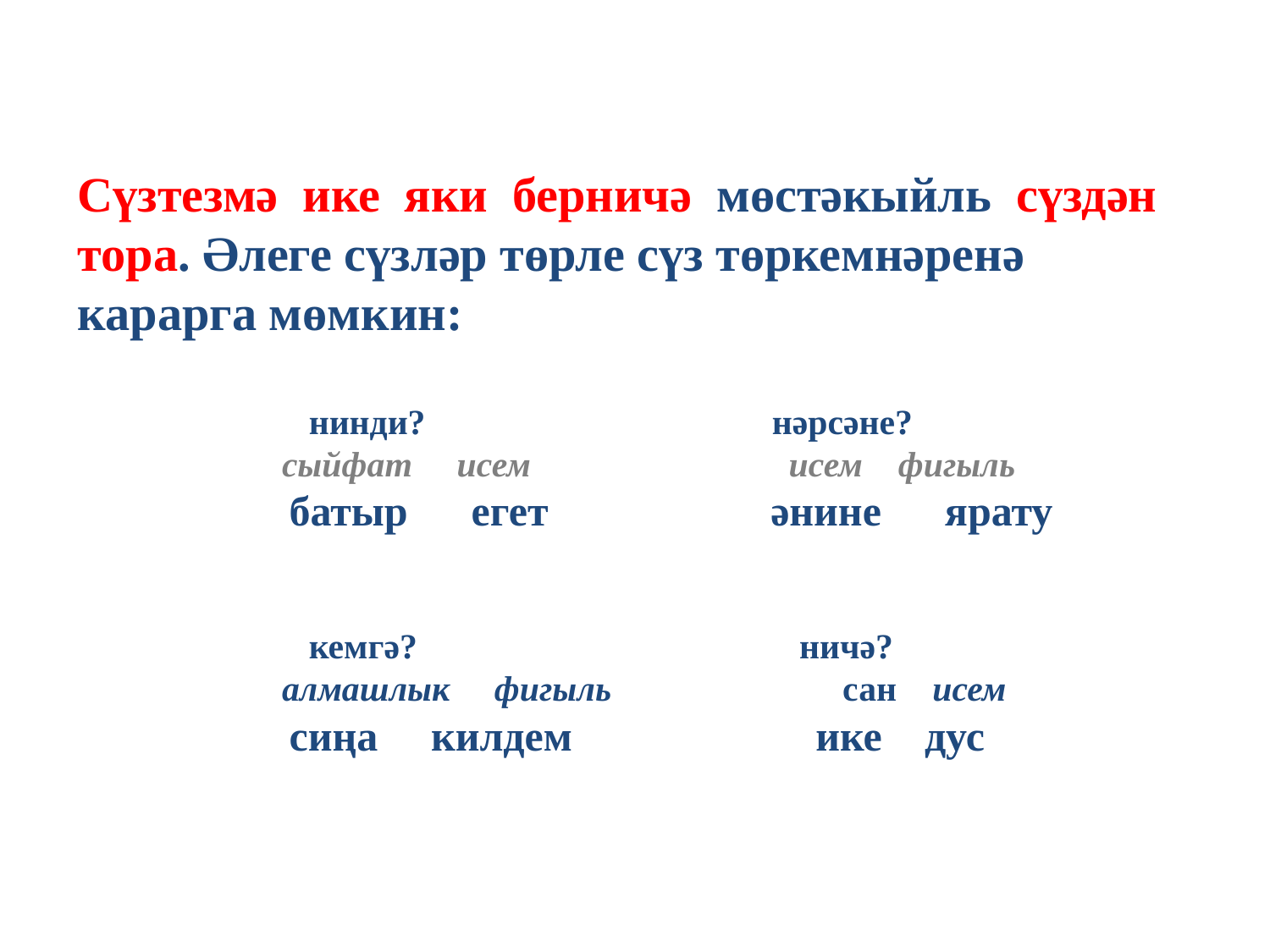

Сүзтезмә  ике  яки  берничә  мөстәкыйль  сүздән тора. Әлеге сүзләр төрле сүз төркемнәренә карарга мөмкин:

                          нинди?                                       нәрсәне?
                       сыйфат     исем                             исем    фигыль
                    батыр      егет                     әнине      ярату

                          кемгә?                                           ничә?
                       алмашлык     фигыль                          сан    исем
                    сиңа     килдем                       ике    дус